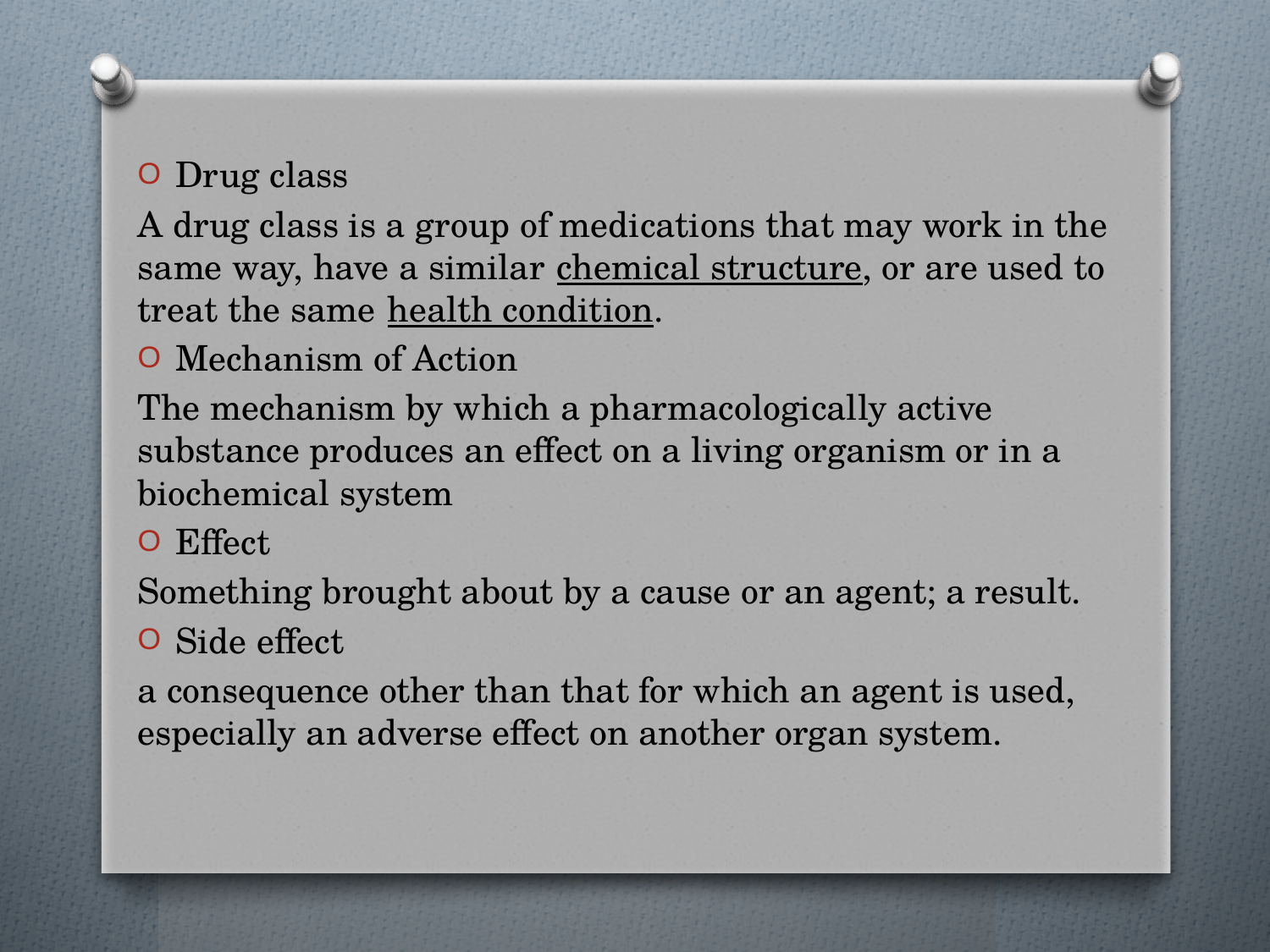

Drug class
A drug class is a group of medications that may work in the same way, have a similar chemical structure, or are used to treat the same health condition.
Mechanism of Action
The mechanism by which a pharmacologically active substance produces an effect on a living organism or in a biochemical system
Effect
Something brought about by a cause or an agent; a result.
Side effect
a consequence other than that for which an agent is used, especially an adverse effect on another organ system.